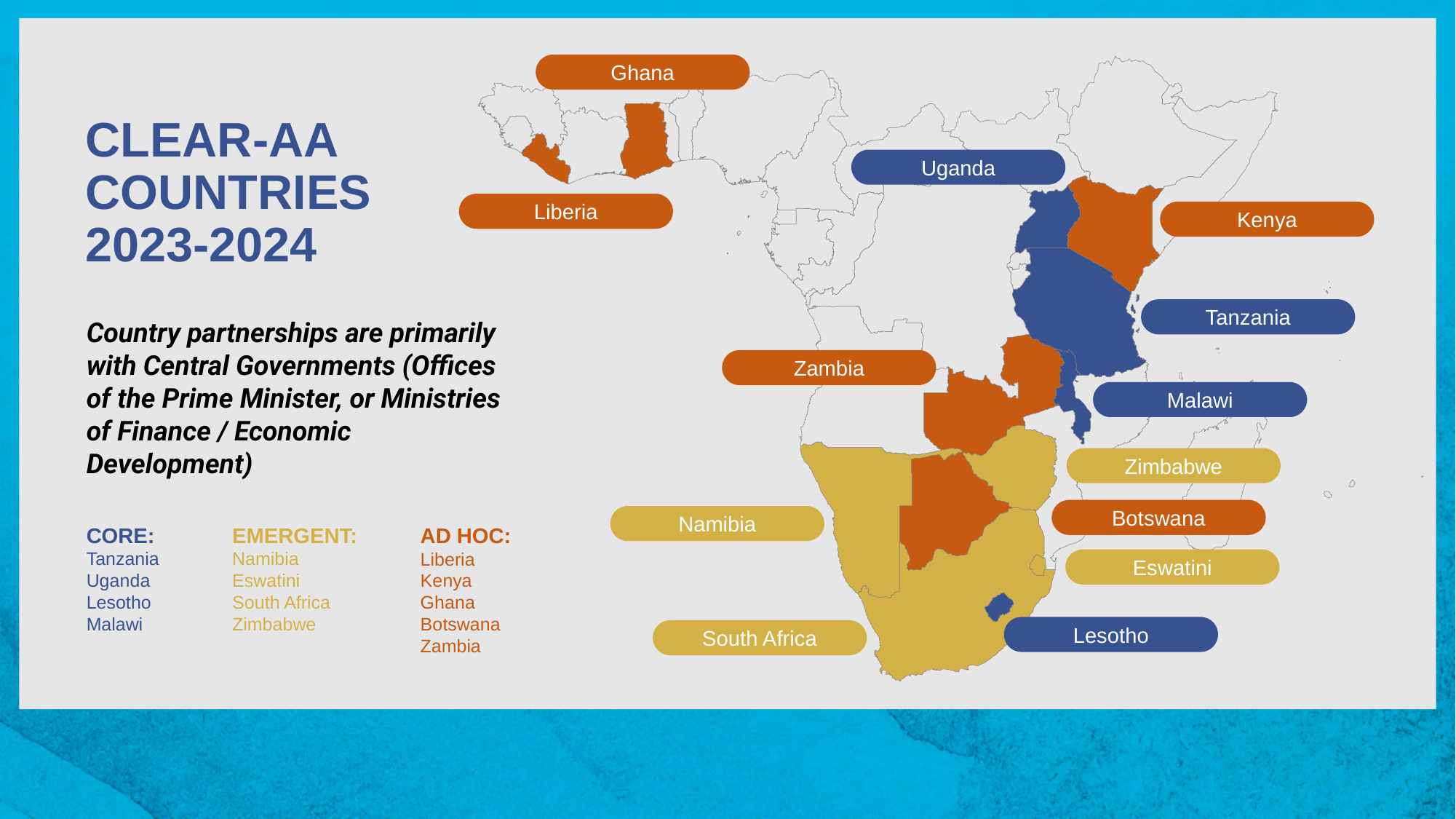

Ghana

# CLEAR-AA COUNTRIES 2023-2024
Uganda
Liberia
Kenya
Tanzania
Country partnerships are primarily with Central Governments (Offices of the Prime Minister, or Ministries of Finance / Economic Development)
Zambia
Malawi
Zimbabwe
Botswana
Namibia
CORE:
Tanzania
Uganda
Lesotho
Malawi

EMERGENT:
Namibia
Eswatini
South Africa
Zimbabwe
AD HOC:
Liberia
Kenya
Ghana
Botswana
Zambia
Eswatini
Lesotho
South Africa